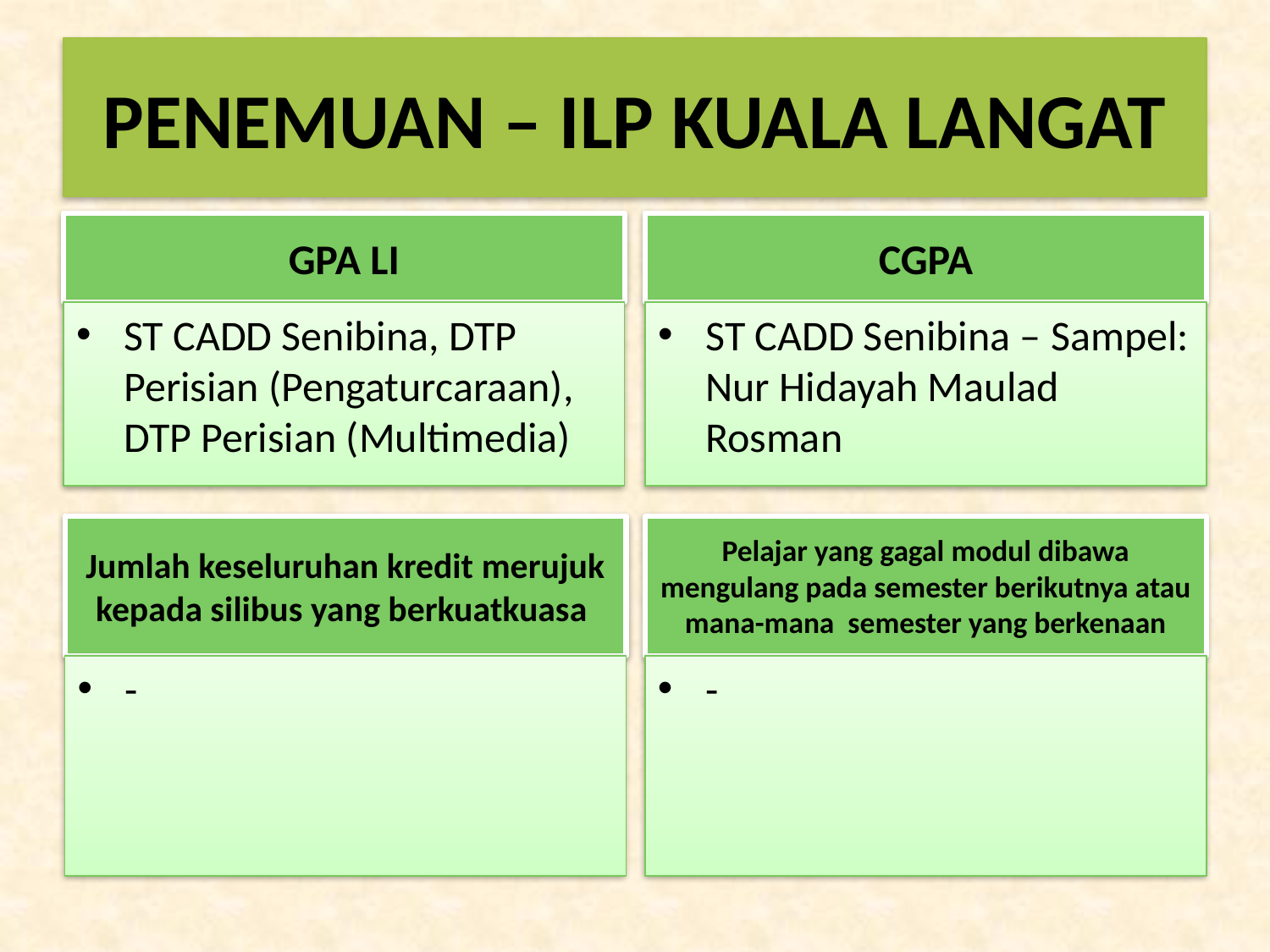

# PENEMUAN – ILP KUALA LANGAT
GPA LI
CGPA
ST CADD Senibina, DTP Perisian (Pengaturcaraan), DTP Perisian (Multimedia)
ST CADD Senibina – Sampel: Nur Hidayah Maulad Rosman
Jumlah keseluruhan kredit merujuk kepada silibus yang berkuatkuasa
Pelajar yang gagal modul dibawa mengulang pada semester berikutnya atau mana-mana  semester yang berkenaan
-
-